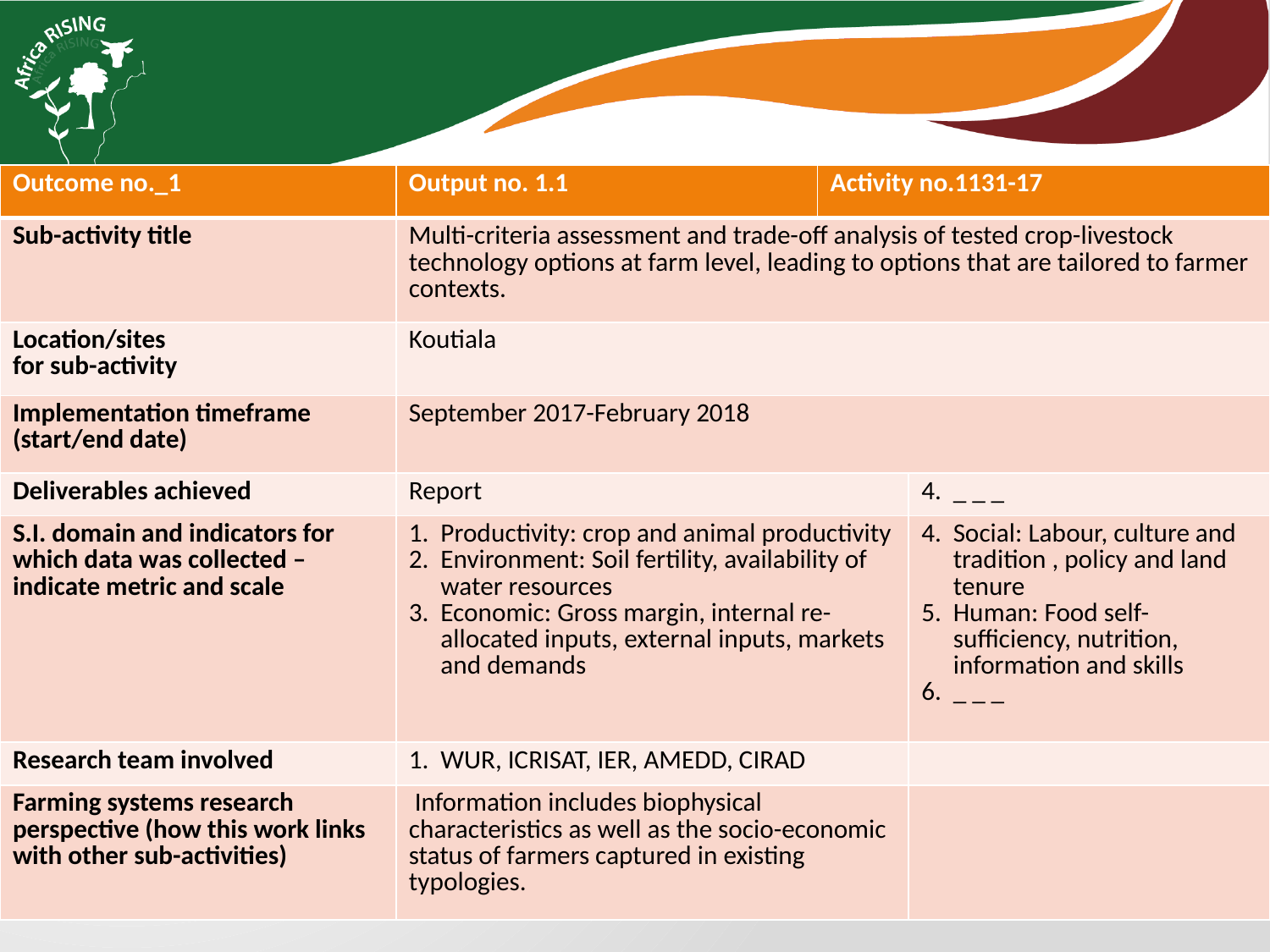

| Outcome no.\_1 | Output no. 1.1 | Activity no.1131-17 |  |
| --- | --- | --- | --- |
| Sub-activity title | Multi-criteria assessment and trade-off analysis of tested crop-livestock technology options at farm level, leading to options that are tailored to farmer contexts. |  |  |
| Location/sites for sub-activity | Koutiala |  |  |
| Implementation timeframe (start/end date) | September 2017-February 2018 |  |  |
| Deliverables achieved | Report |  | \_ \_ \_ |
| S.I. domain and indicators for which data was collected – indicate metric and scale | Productivity: crop and animal productivity Environment: Soil fertility, availability of water resources Economic: Gross margin, internal re-allocated inputs, external inputs, markets and demands |  | Social: Labour, culture and tradition , policy and land tenure Human: Food self-sufficiency, nutrition, information and skills \_ \_ \_ |
| Research team involved | WUR, ICRISAT, IER, AMEDD, CIRAD |  |  |
| Farming systems research perspective (how this work links with other sub-activities) | Information includes biophysical characteristics as well as the socio-economic status of farmers captured in existing typologies. |  |  |